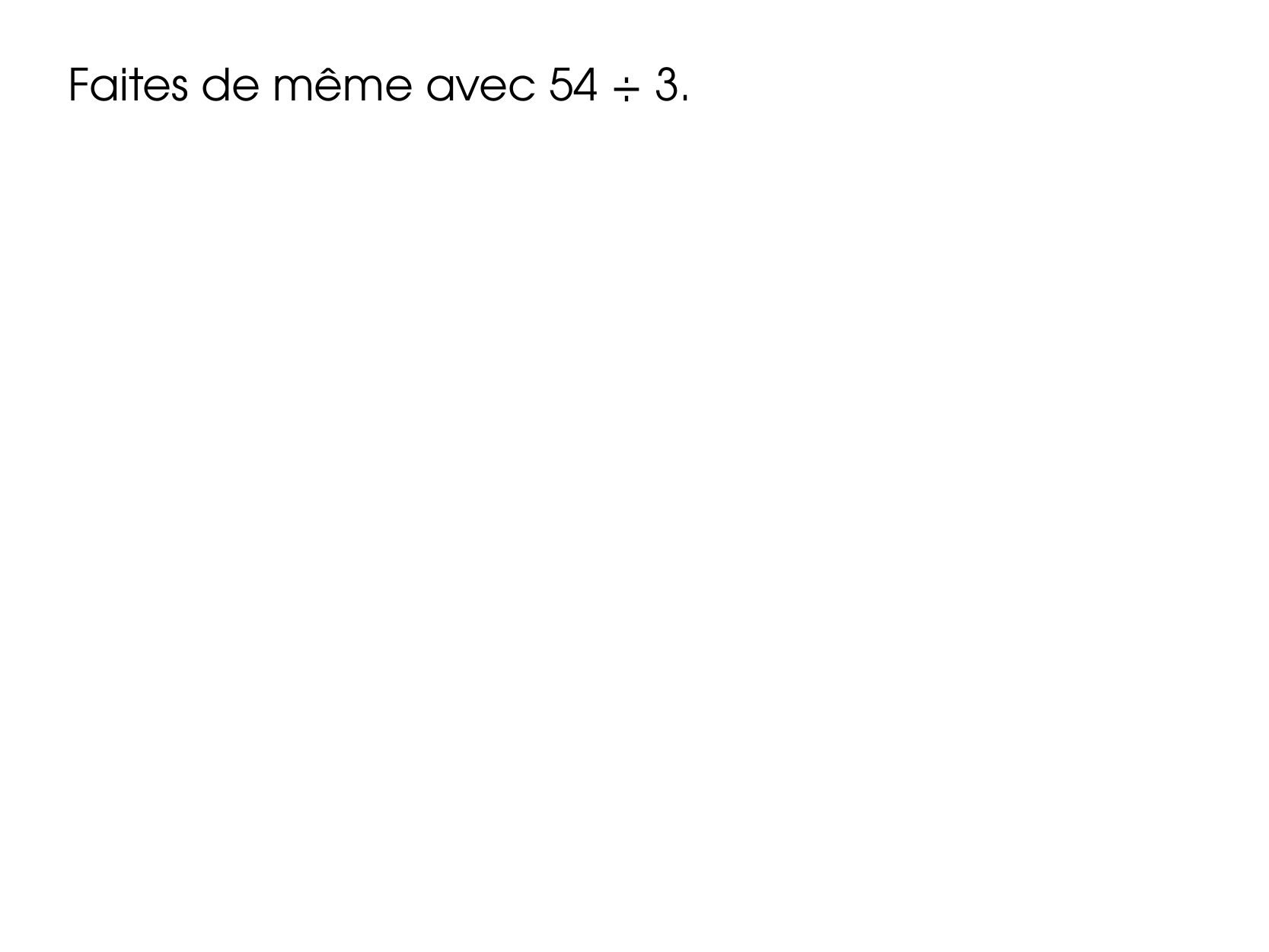

Faites de même avec 54 ÷ 3.